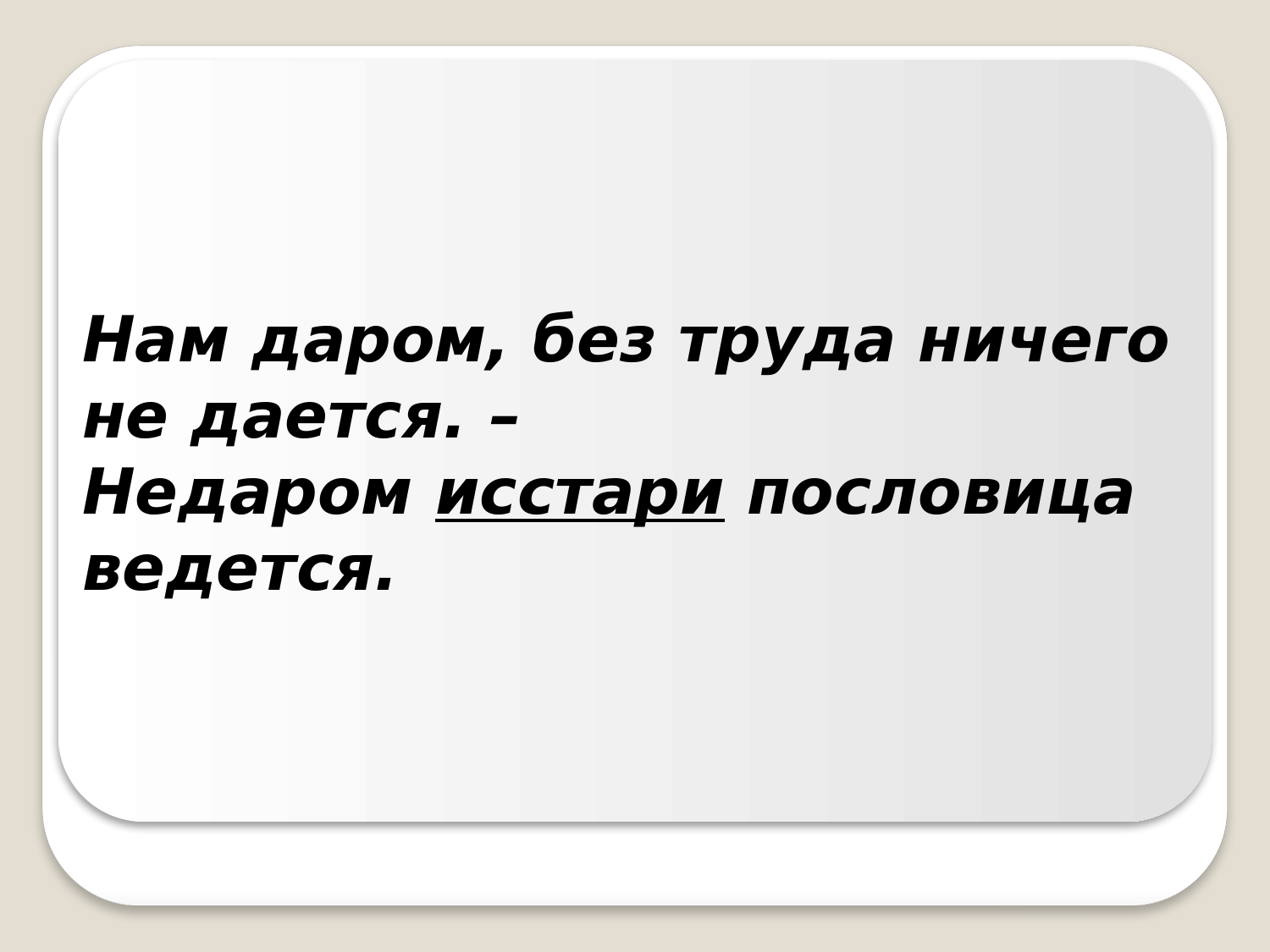

Нам даром, без труда ничего не дается. –
Недаром исстари пословица ведется.